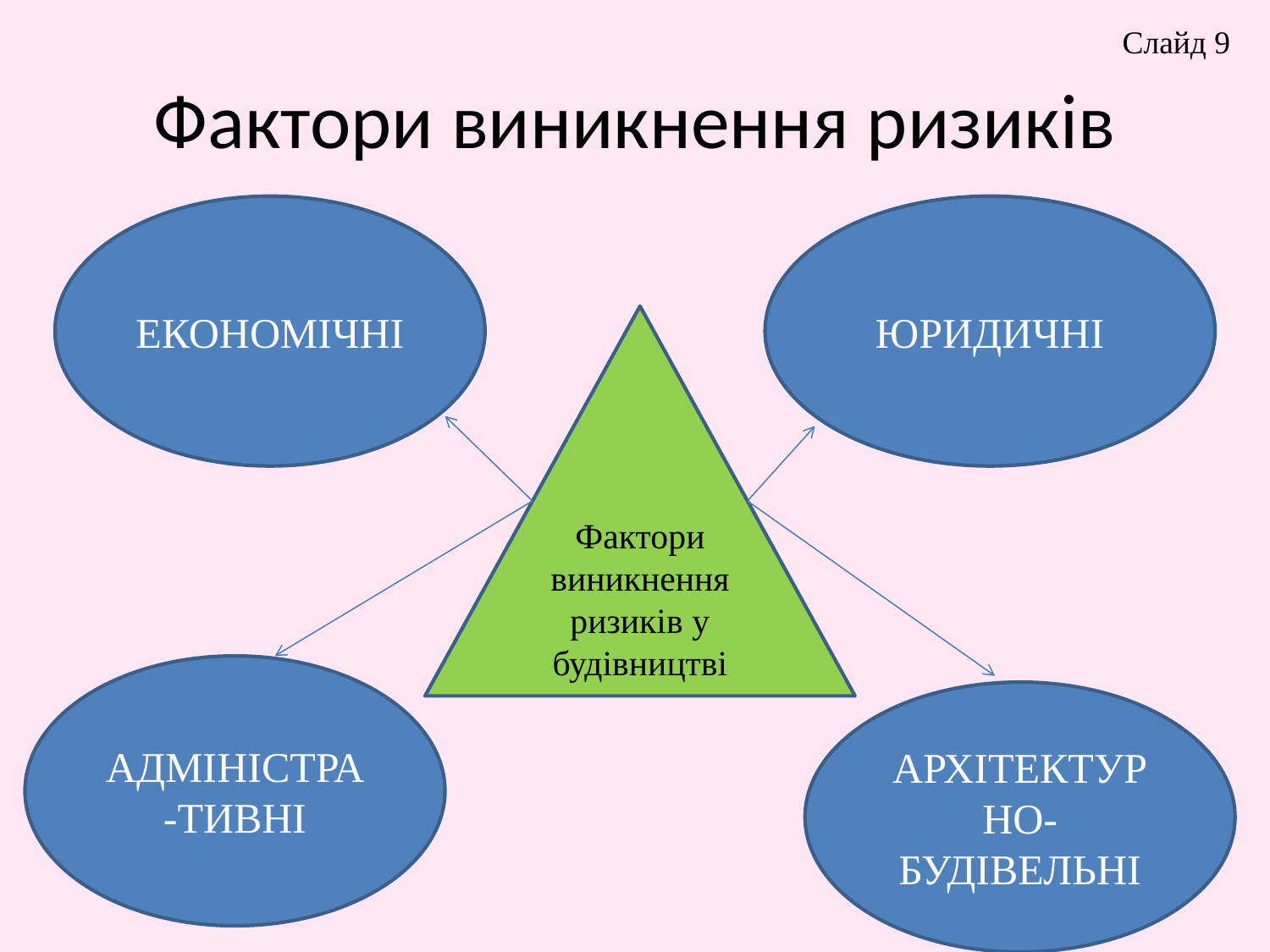

Слайд 9
# Фактори виникнення ризиків
ЕКОНОМІЧНІ
ЮРИДИЧНІ
Фактори виникнення ризиків у будівництві
АДМІНІСТРА-ТИВНІ
АРХІТЕКТУРНО-БУДІВЕЛЬНІ